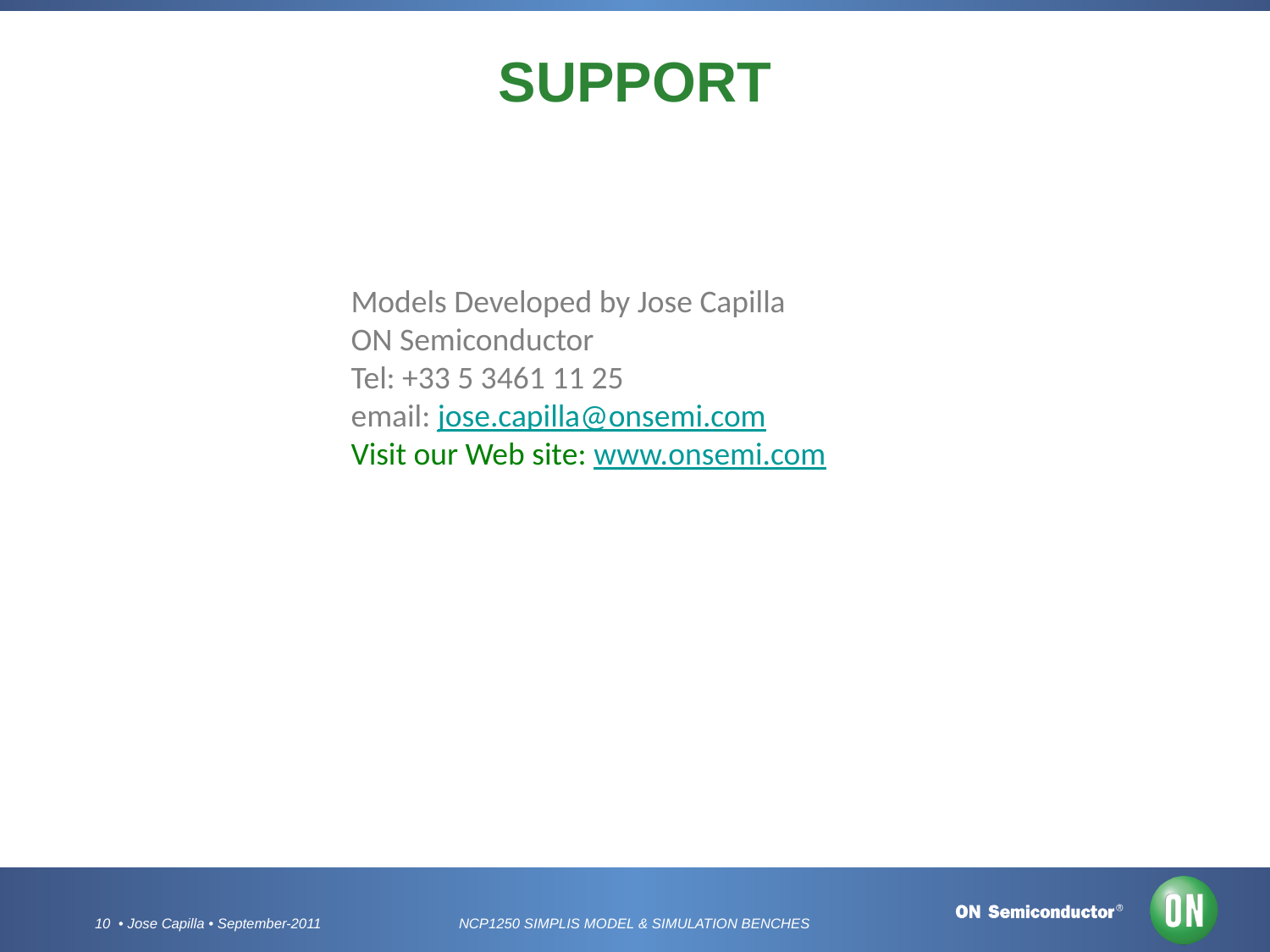

# SUPPORT
Models Developed by Jose Capilla
ON Semiconductor
Tel: +33 5 3461 11 25
email: jose.capilla@onsemi.com
Visit our Web site: www.onsemi.com